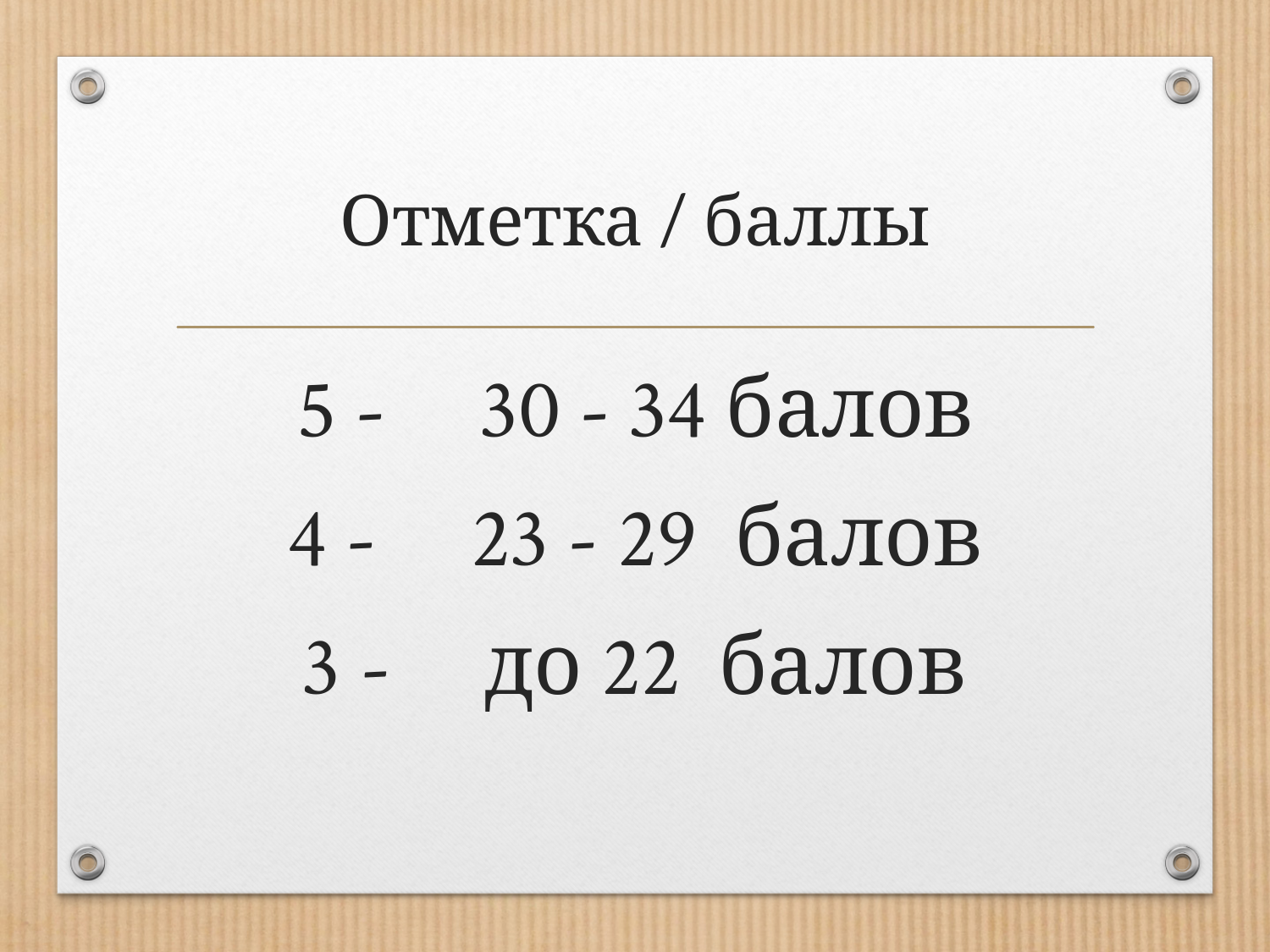

# Отметка / баллы
5 -     30 - 34 балов
4 -     23 - 29  балов
3 -     до 22  балов